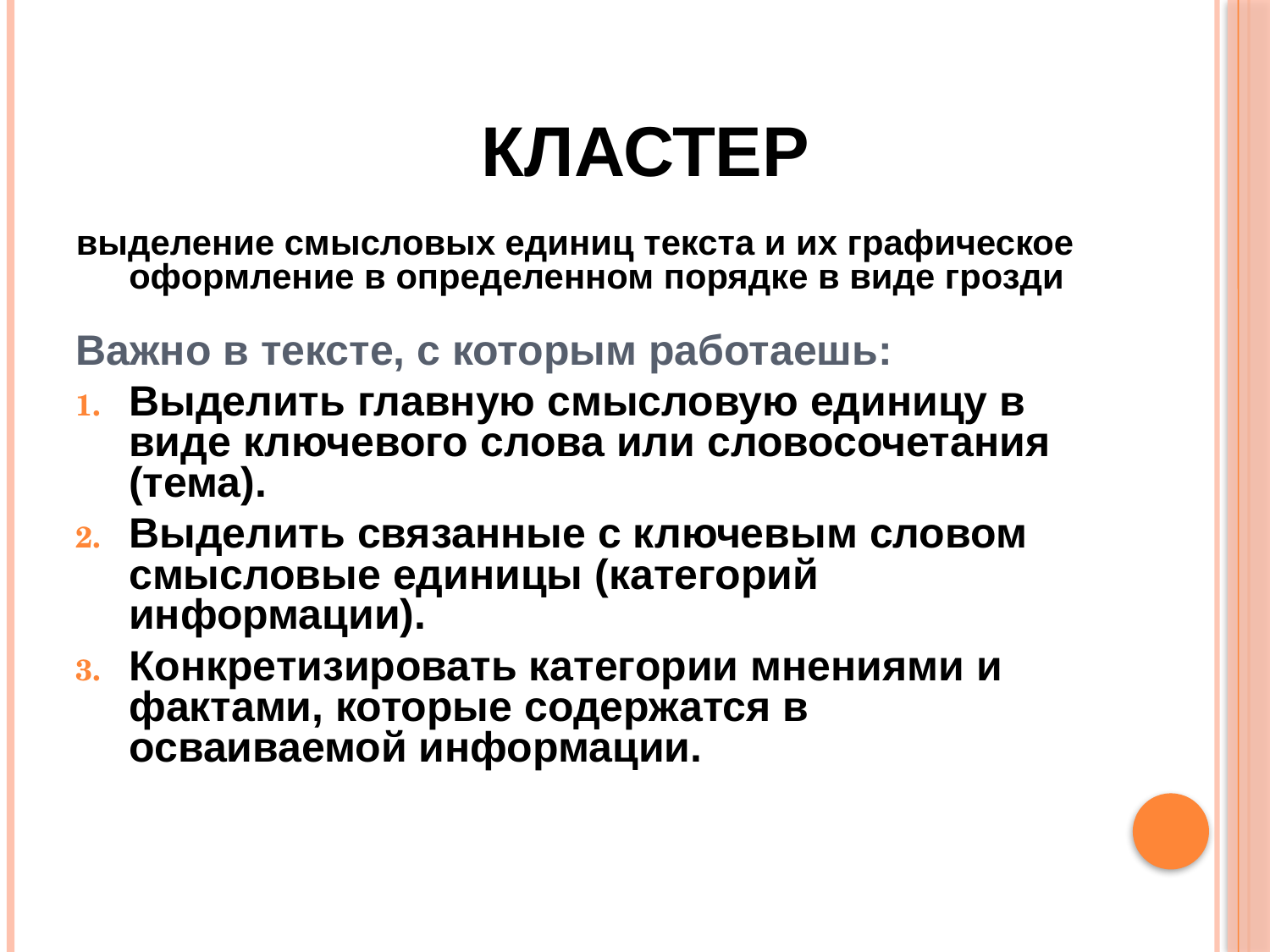

# Кластер
выделение смысловых единиц текста и их графическое оформление в определенном порядке в виде грозди

Важно в тексте, с которым работаешь:
Выделить главную смысловую единицу в виде ключевого слова или словосочетания (тема).
Выделить связанные с ключевым словом смысловые единицы (категорий информации).
Конкретизировать категории мнениями и фактами, которые содержатся в осваиваемой информации.